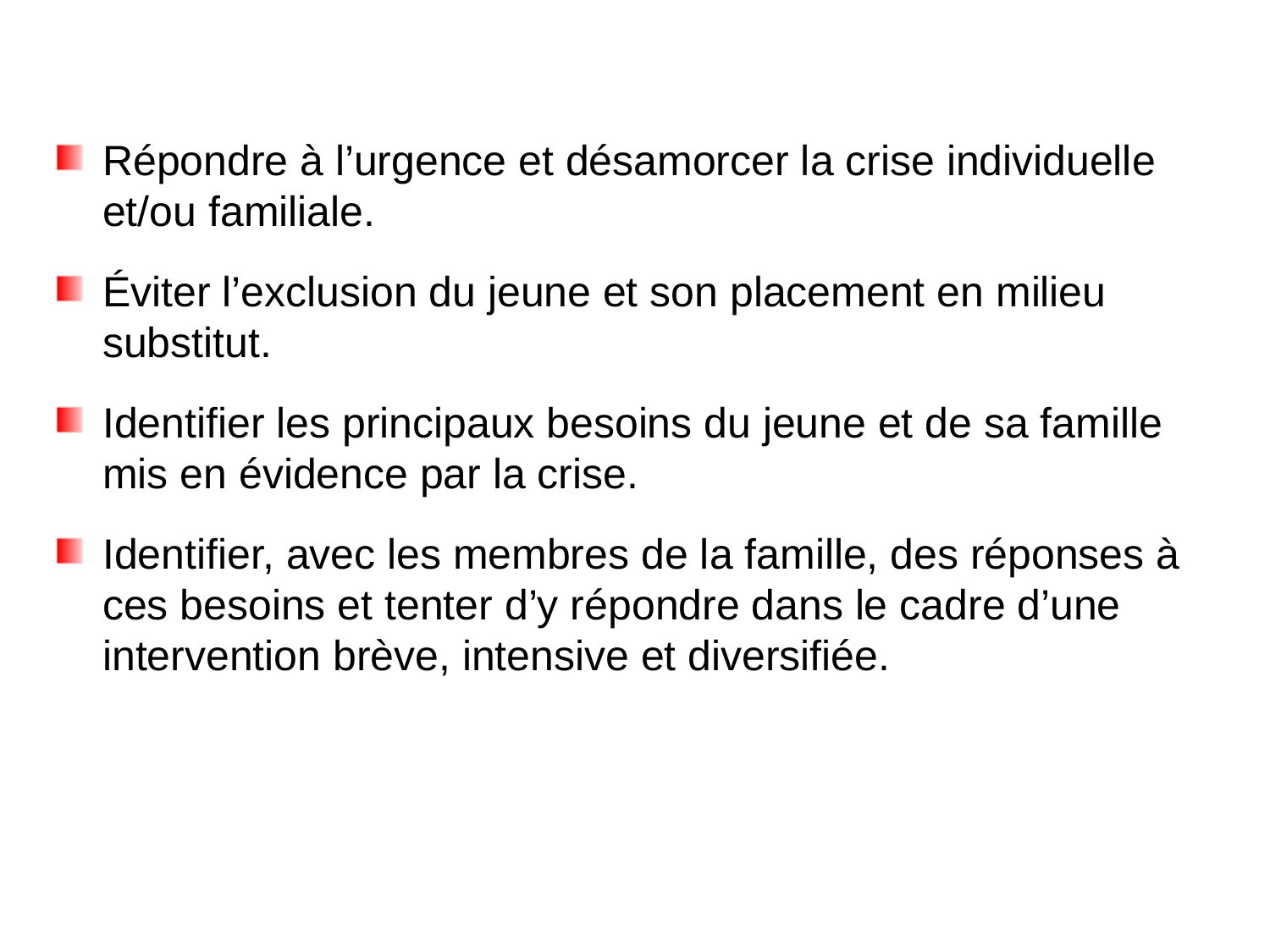

Répondre à l’urgence et désamorcer la crise individuelle et/ou familiale.
Éviter l’exclusion du jeune et son placement en milieu substitut.
Identifier les principaux besoins du jeune et de sa famille mis en évidence par la crise.
Identifier, avec les membres de la famille, des réponses à ces besoins et tenter d’y répondre dans le cadre d’une intervention brève, intensive et diversifiée.